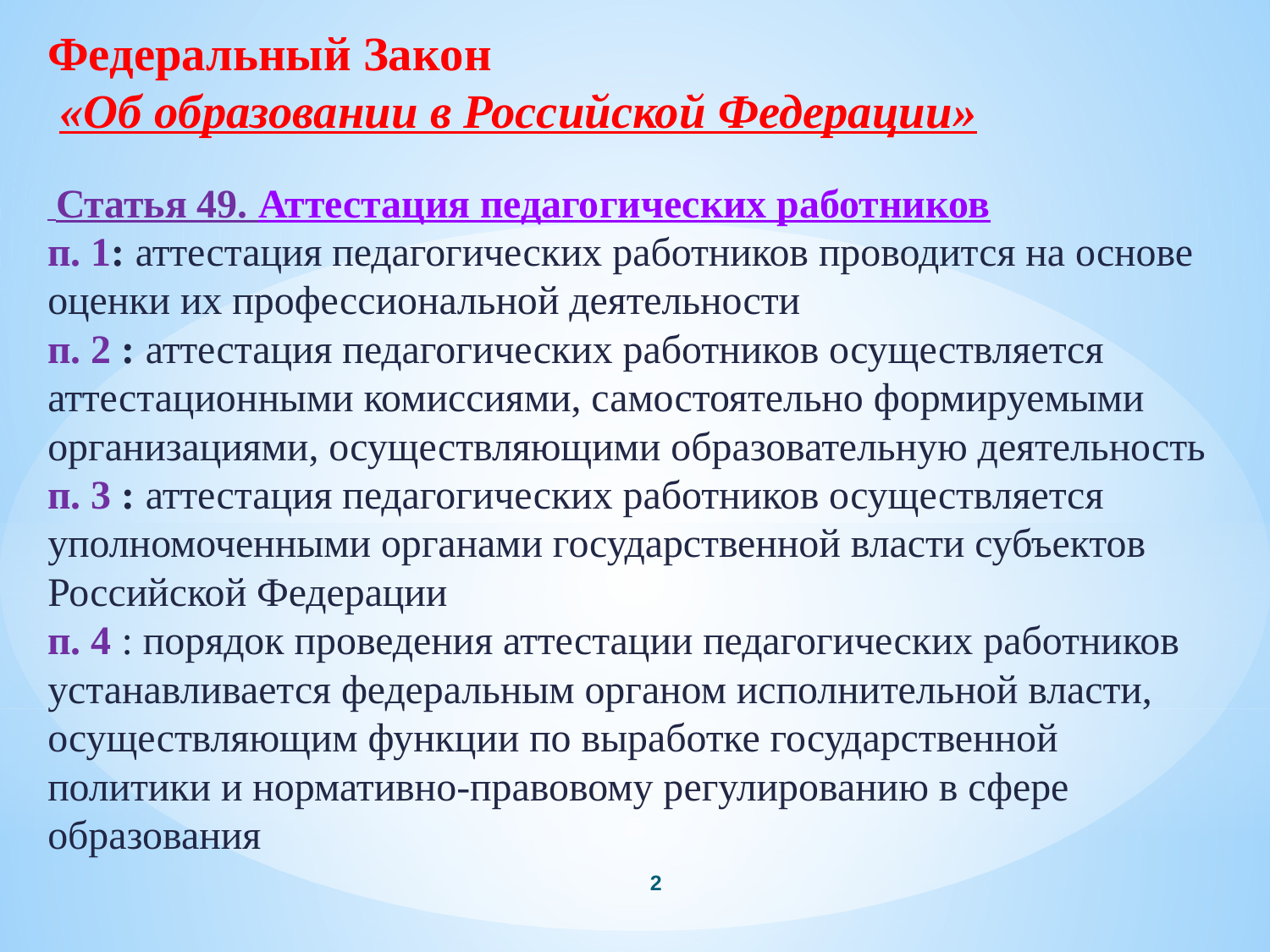

Федеральный Закон
 «Об образовании в Российской Федерации»
 Статья 49. Аттестация педагогических работников
п. 1: аттестация педагогических работников проводится на основе оценки их профессиональной деятельности
п. 2 : аттестация педагогических работников осуществляется аттестационными комиссиями, самостоятельно формируемыми организациями, осуществляющими образовательную деятельность
п. 3 : аттестация педагогических работников осуществляется уполномоченными органами государственной власти субъектов Российской Федерации
п. 4 : порядок проведения аттестации педагогических работников устанавливается федеральным органом исполнительной власти, осуществляющим функции по выработке государственной политики и нормативно-правовому регулированию в сфере образования
2